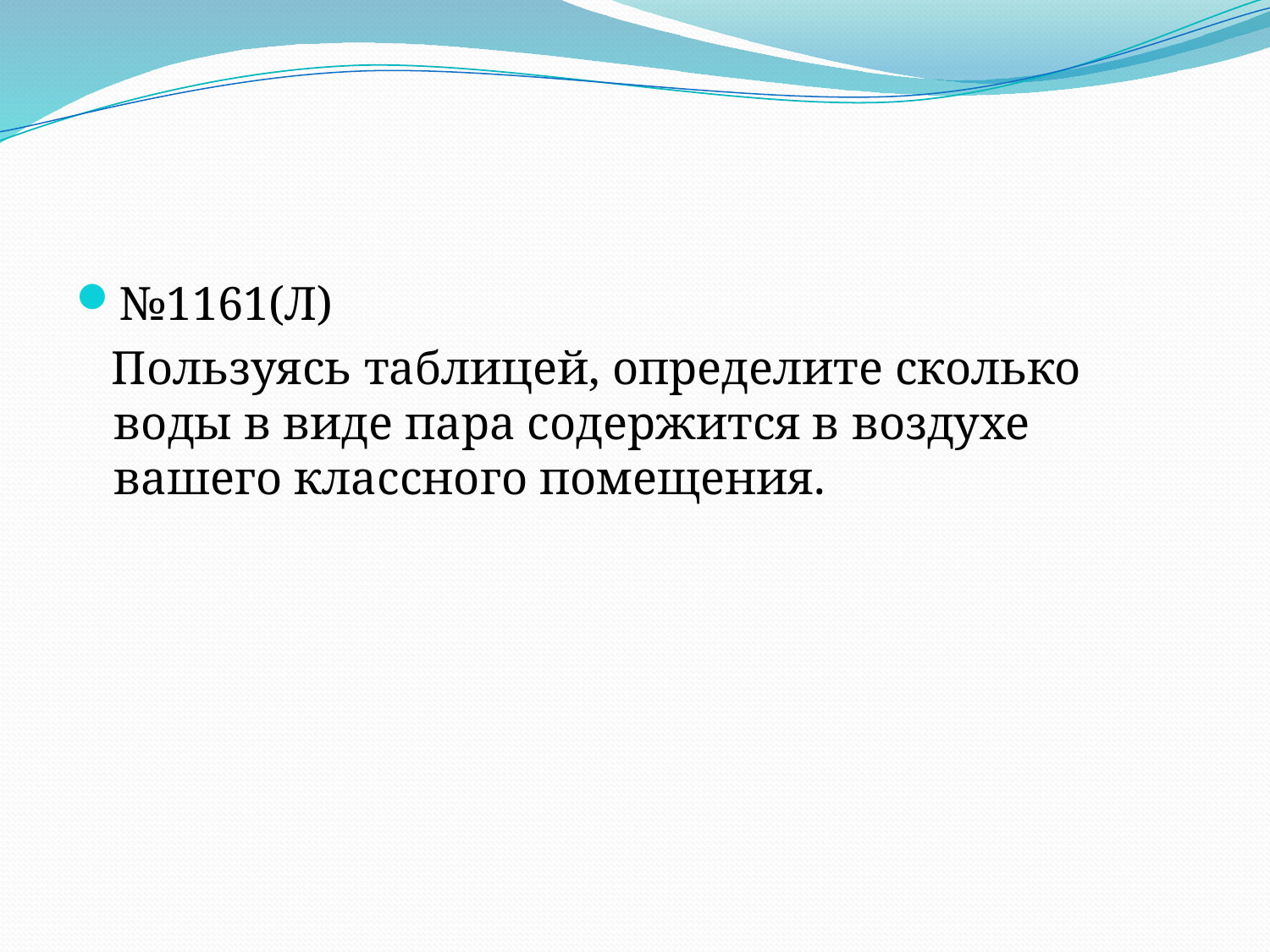

№1161(Л)
   Пользуясь таблицей, определите сколько воды в виде пара содержится в воздухе вашего классного помещения.